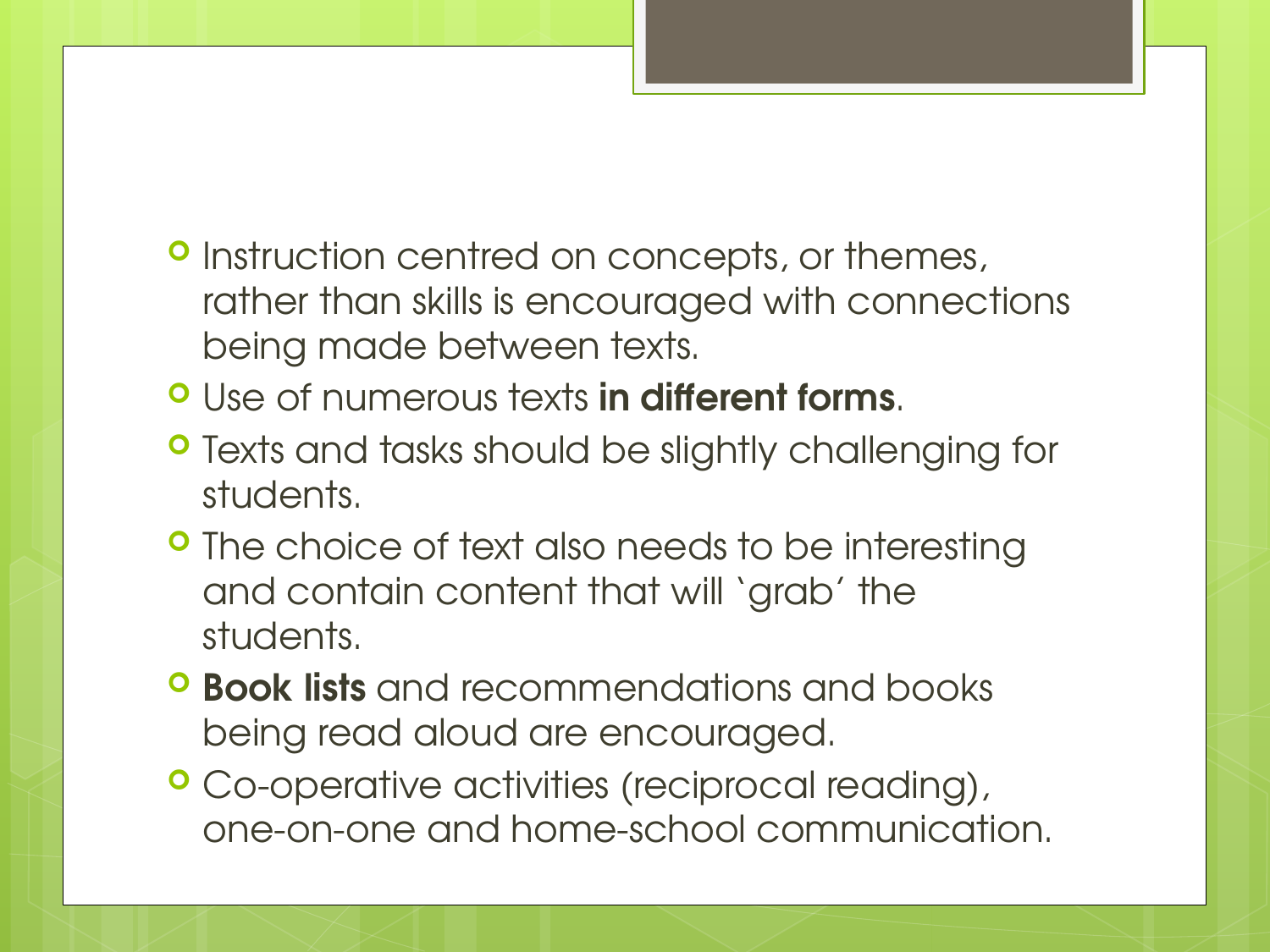

#
Instruction centred on concepts, or themes, rather than skills is encouraged with connections being made between texts.
Use of numerous texts in different forms.
Texts and tasks should be slightly challenging for students.
The choice of text also needs to be interesting and contain content that will ‘grab’ the students.
Book lists and recommendations and books being read aloud are encouraged.
Co-operative activities (reciprocal reading), one-on-one and home-school communication.